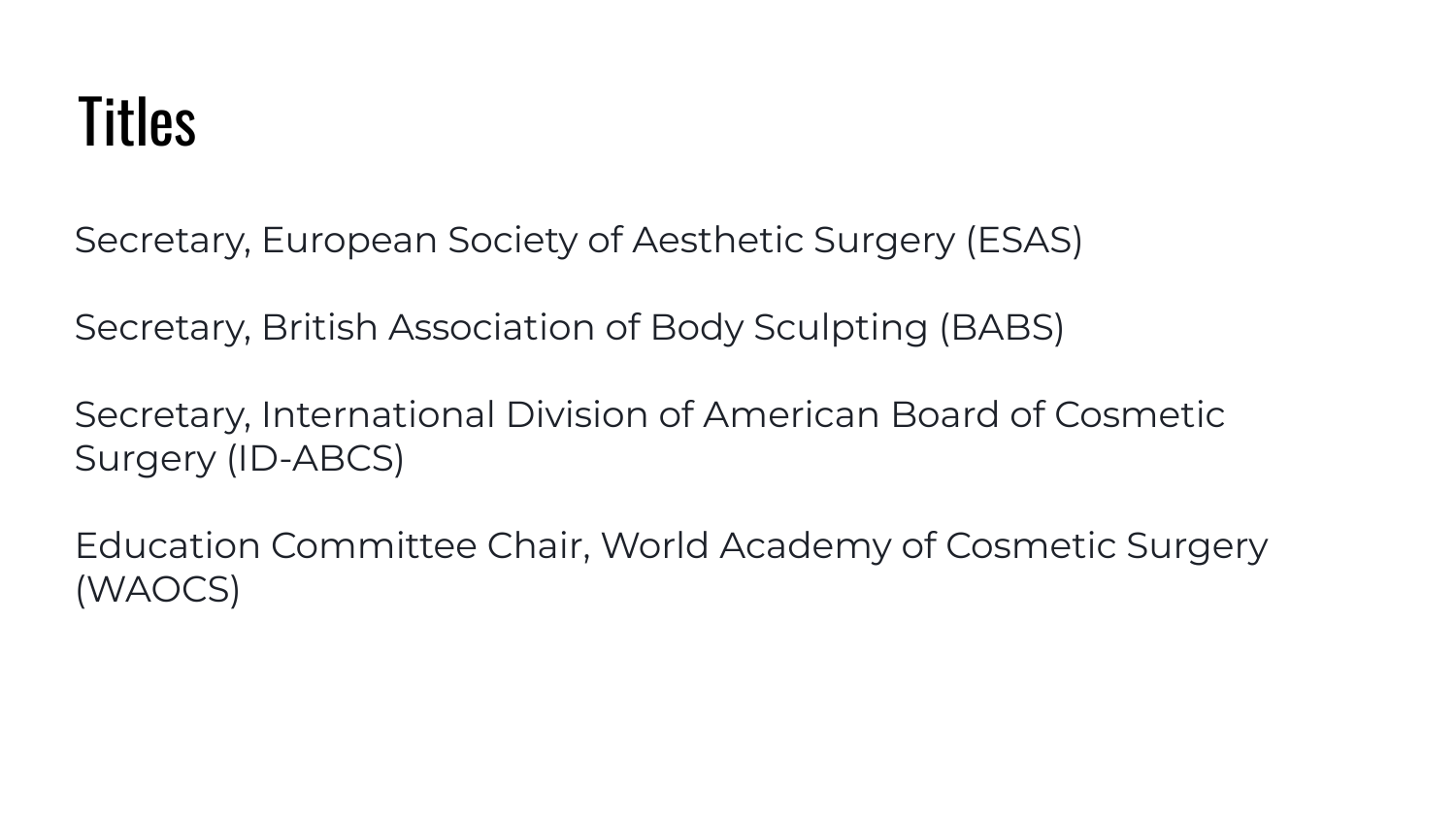

# Titles
Secretary, European Society of Aesthetic Surgery (ESAS)

Secretary, British Association of Body Sculpting (BABS)

Secretary, International Division of American Board of Cosmetic Surgery (ID-ABCS)

Education Committee Chair, World Academy of Cosmetic Surgery (WAOCS)